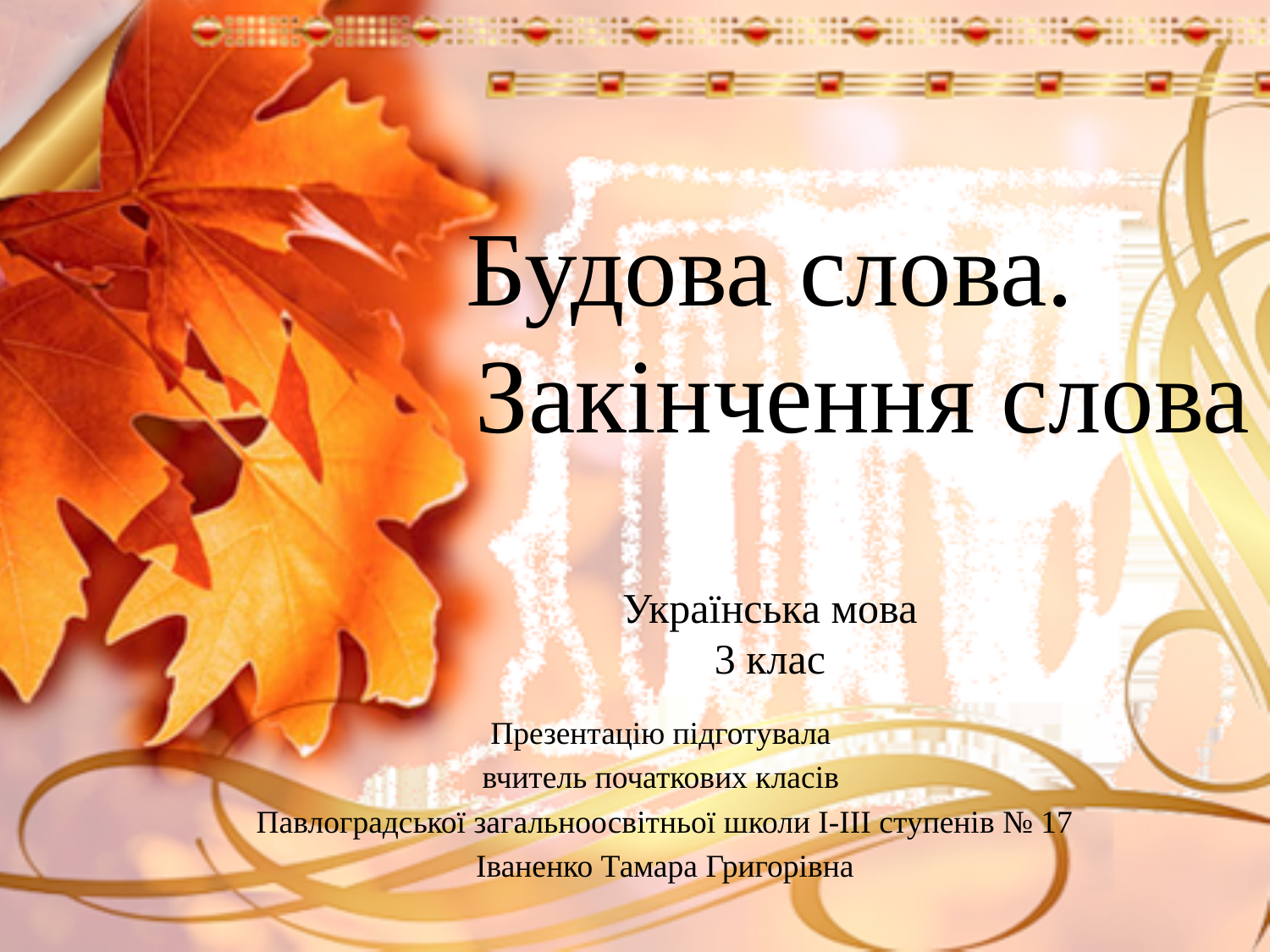

# Будова слова. Закінчення слова Українська мова 3 клас
Презентацію підготувала
вчитель початкових класів
Павлоградської загальноосвітньої школи І-ІІІ ступенів № 17
Іваненко Тамара Григорівна